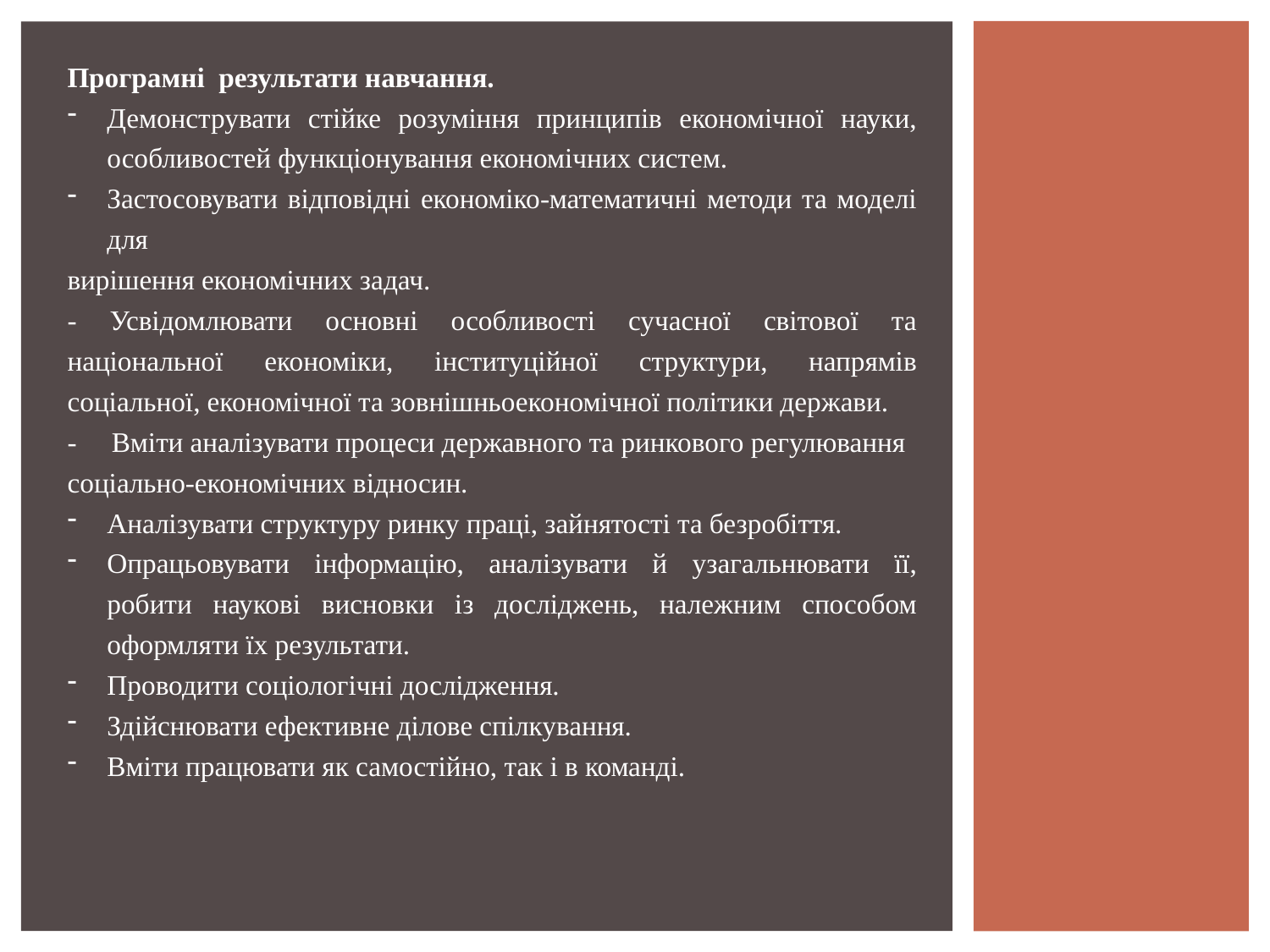

Програмні  результати навчання.
Демонструвати стійке розуміння принципів економічної науки, особливостей функціонування економічних систем.
Застосовувати відповідні економіко-математичні методи та моделі для
вирішення економічних задач.
- Усвідомлювати основні особливості сучасної світової та національної економіки, інституційної структури, напрямів соціальної, економічної та зовнішньоекономічної політики держави.
-     Вміти аналізувати процеси державного та ринкового регулювання
соціально-економічних відносин.
Аналізувати структуру ринку праці, зайнятості та безробіття.
Опрацьовувати інформацію, аналізувати й узагальнювати її, робити наукові висновки із досліджень, належним способом оформляти їх результати.
Проводити соціологічні дослідження.
Здійснювати ефективне ділове спілкування.
Вміти працювати як самостійно, так і в команді.